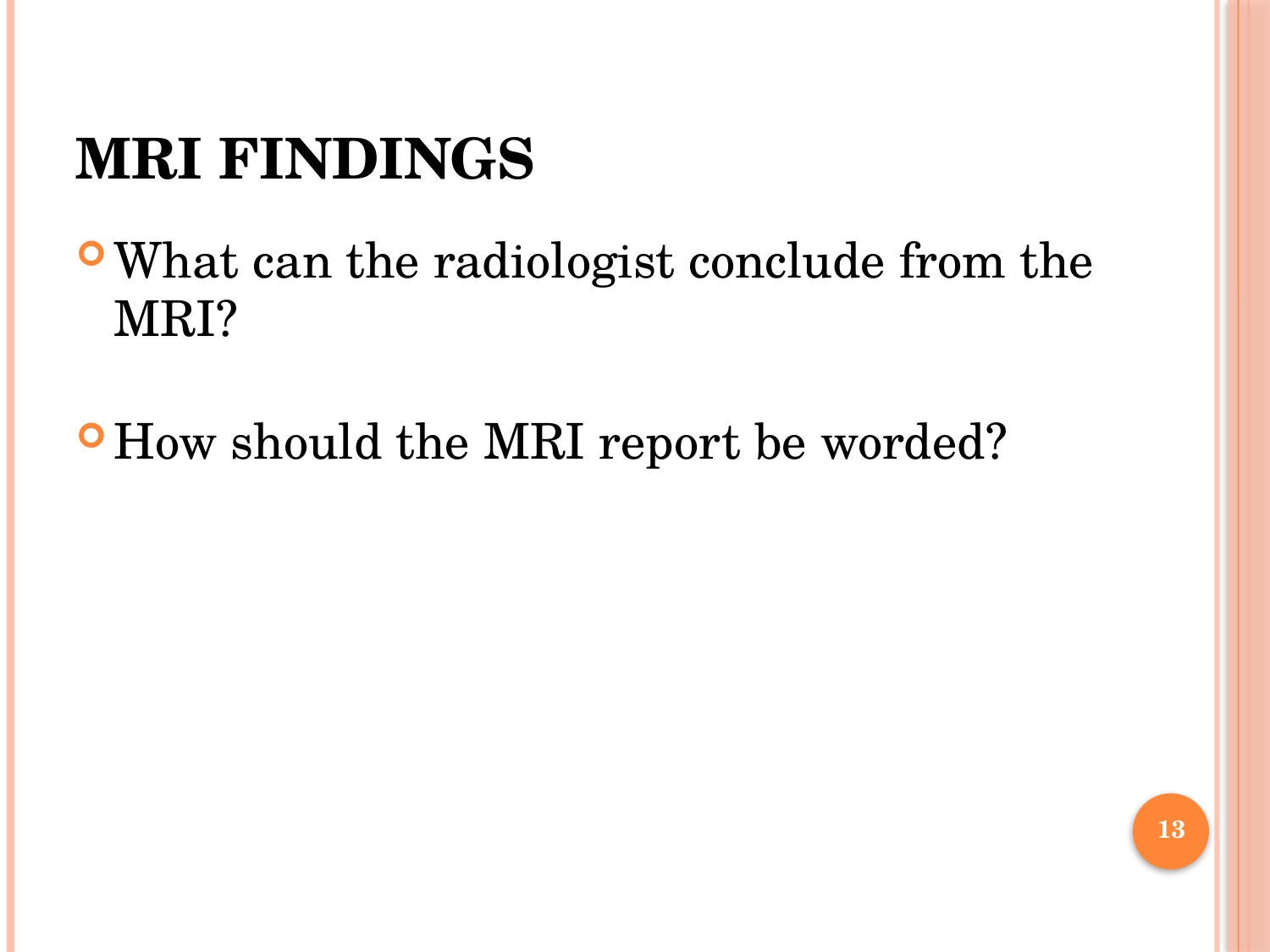

# MRI findings
What can the radiologist conclude from the MRI?

How should the MRI report be worded?

13